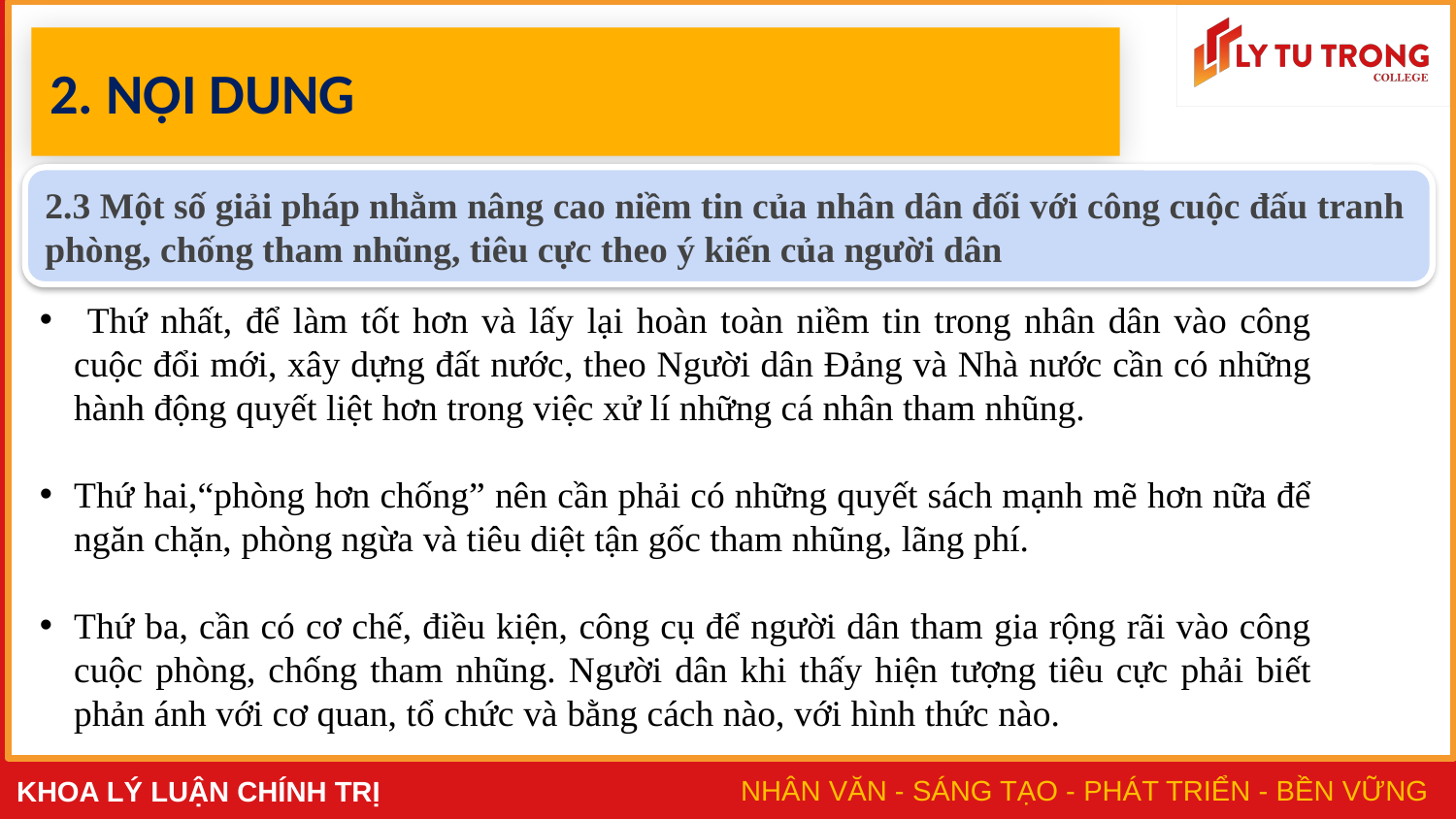

# 2. NỘI DUNG
2.3 Một số giải pháp nhằm nâng cao niềm tin của nhân dân đối với công cuộc đấu tranh phòng, chống tham nhũng, tiêu cực theo ý kiến của người dân
 Thứ nhất, để làm tốt hơn và lấy lại hoàn toàn niềm tin trong nhân dân vào công cuộc đổi mới, xây dựng đất nước, theo Người dân Đảng và Nhà nước cần có những hành động quyết liệt hơn trong việc xử lí những cá nhân tham nhũng.

Thứ hai,“phòng hơn chống” nên cần phải có những quyết sách mạnh mẽ hơn nữa để ngăn chặn, phòng ngừa và tiêu diệt tận gốc tham nhũng, lãng phí.

Thứ ba, cần có cơ chế, điều kiện, công cụ để người dân tham gia rộng rãi vào công cuộc phòng, chống tham nhũng. Người dân khi thấy hiện tượng tiêu cực phải biết phản ánh với cơ quan, tổ chức và bằng cách nào, với hình thức nào.